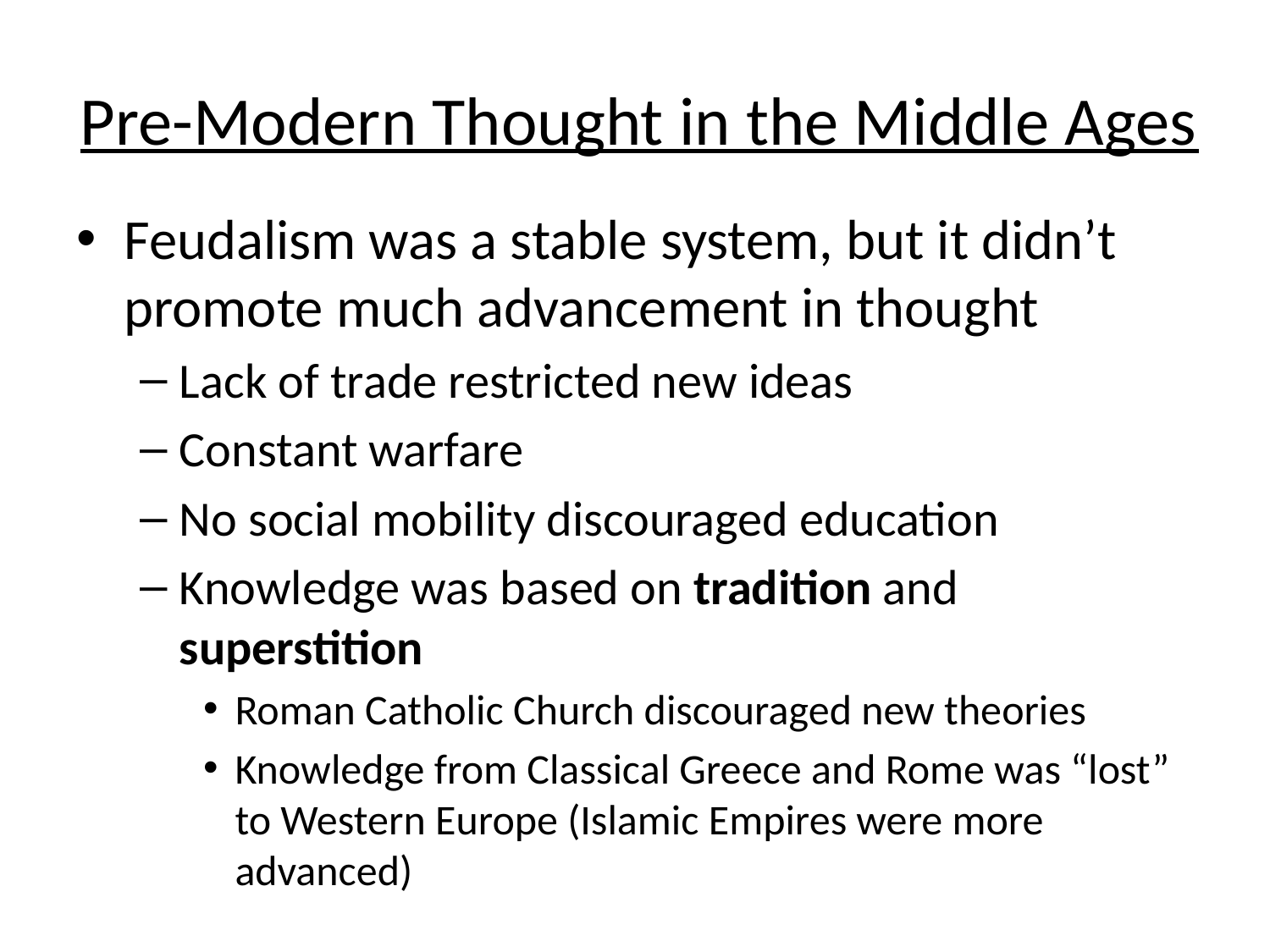

# Pre-Modern Thought in the Middle Ages
Feudalism was a stable system, but it didn’t promote much advancement in thought
Lack of trade restricted new ideas
Constant warfare
No social mobility discouraged education
Knowledge was based on tradition and superstition
Roman Catholic Church discouraged new theories
Knowledge from Classical Greece and Rome was “lost” to Western Europe (Islamic Empires were more advanced)